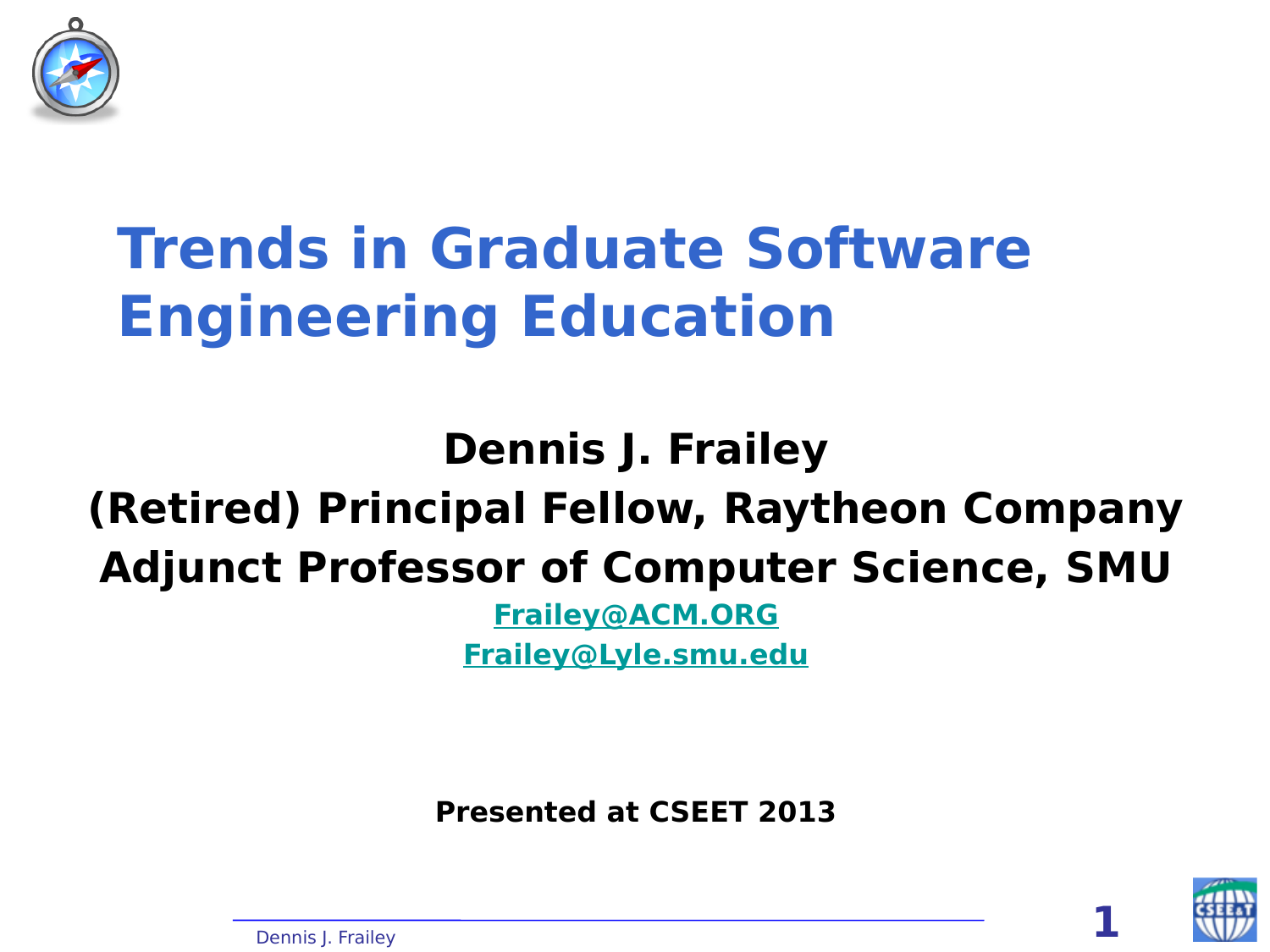

# Trends in Graduate Software Engineering Education
Dennis J. Frailey
(Retired) Principal Fellow, Raytheon Company
Adjunct Professor of Computer Science, SMU
Frailey@ACM.ORG
Frailey@Lyle.smu.edu

Presented at CSEET 2013